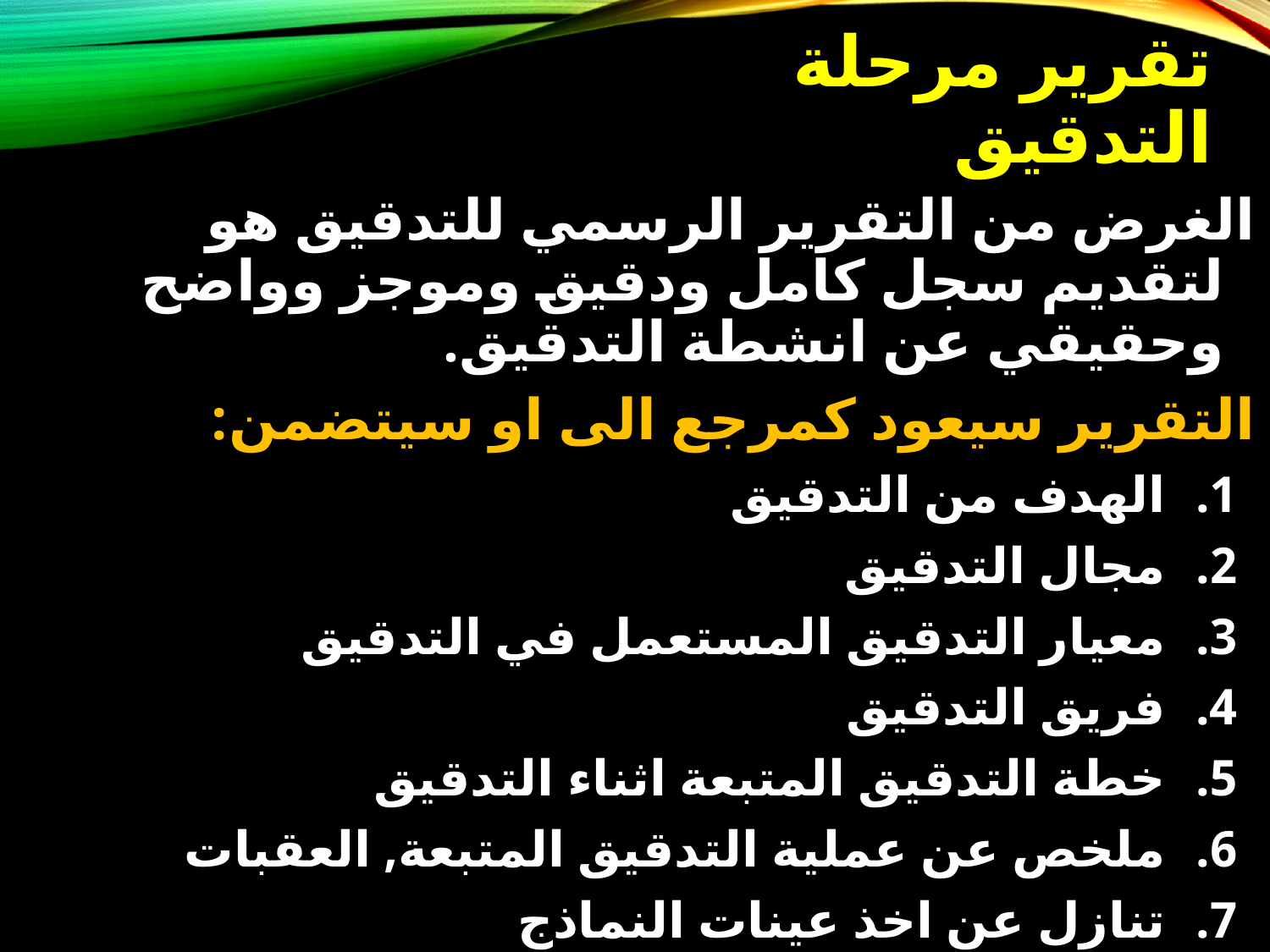

# تقرير مرحلة التدقيق

الغرض من التقرير الرسمي للتدقيق هو لتقديم سجل كامل ودقيق وموجز وواضح وحقيقي عن انشطة التدقيق.
التقرير سيعود كمرجع الى او سيتضمن:
الهدف من التدقيق
مجال التدقيق
معيار التدقيق المستعمل في التدقيق
فريق التدقيق
خطة التدقيق المتبعة اثناء التدقيق
ملخص عن عملية التدقيق المتبعة, العقبات
تنازل عن اخذ عينات النماذج